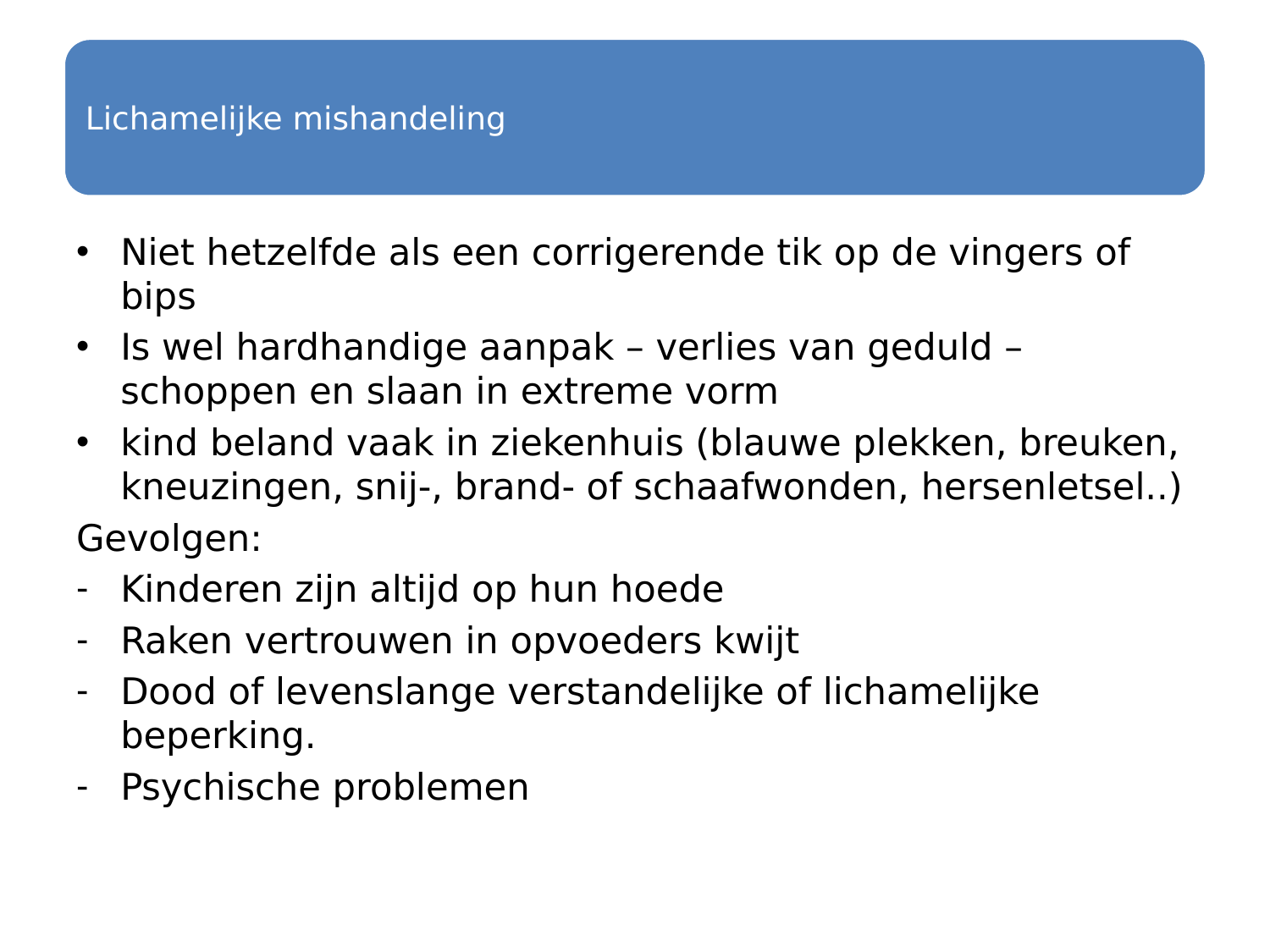

Lichamelijke mishandeling
Niet hetzelfde als een corrigerende tik op de vingers of bips
Is wel hardhandige aanpak – verlies van geduld – schoppen en slaan in extreme vorm
kind beland vaak in ziekenhuis (blauwe plekken, breuken, kneuzingen, snij-, brand- of schaafwonden, hersenletsel..)
Gevolgen:
Kinderen zijn altijd op hun hoede
Raken vertrouwen in opvoeders kwijt
Dood of levenslange verstandelijke of lichamelijke beperking.
Psychische problemen